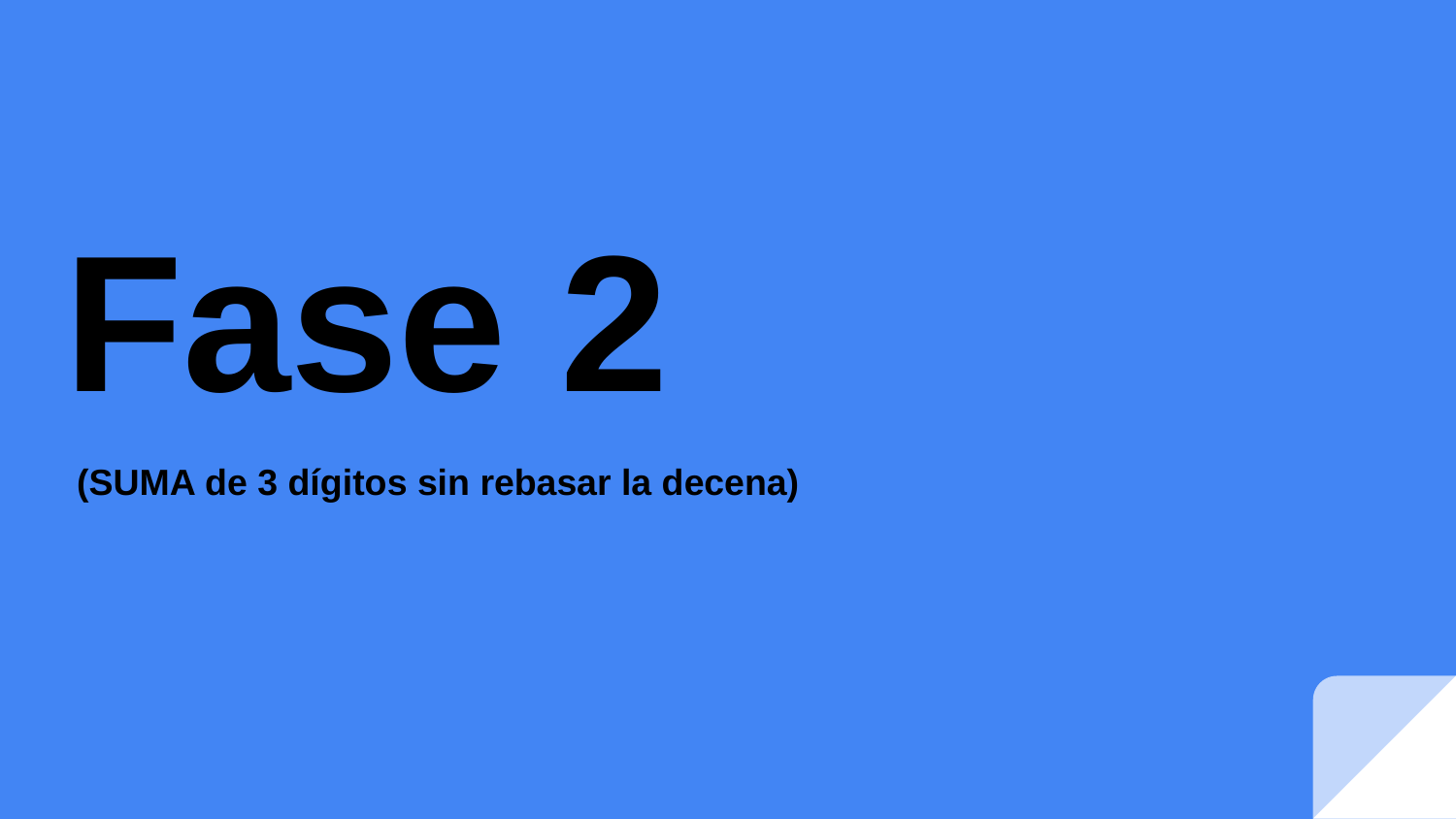

# Fase 2
(SUMA de 3 dígitos sin rebasar la decena)